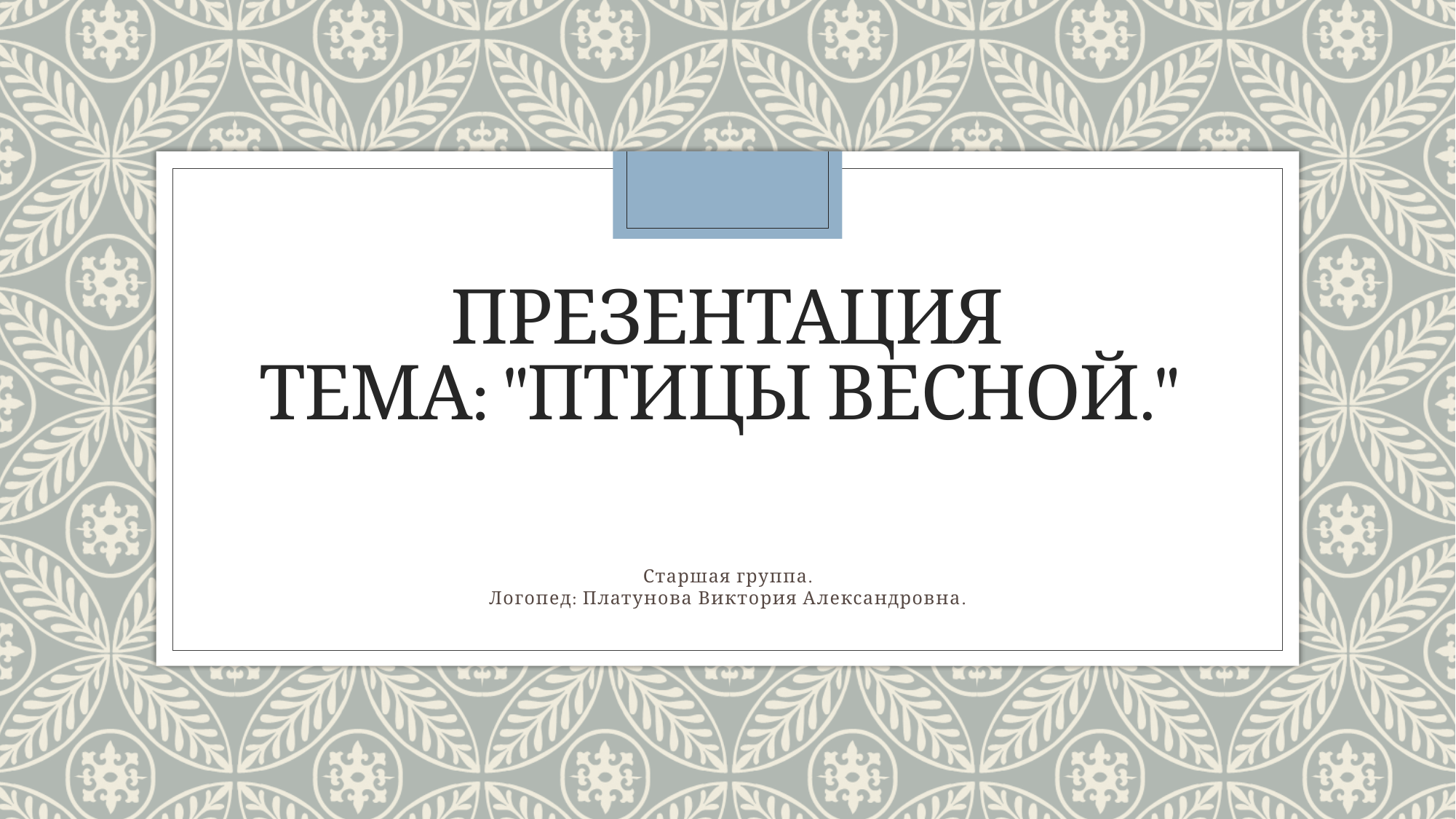

# Презентация Тема: "Птицы весной."
Старшая группа.
Логопед: Платунова Виктория Александровна.